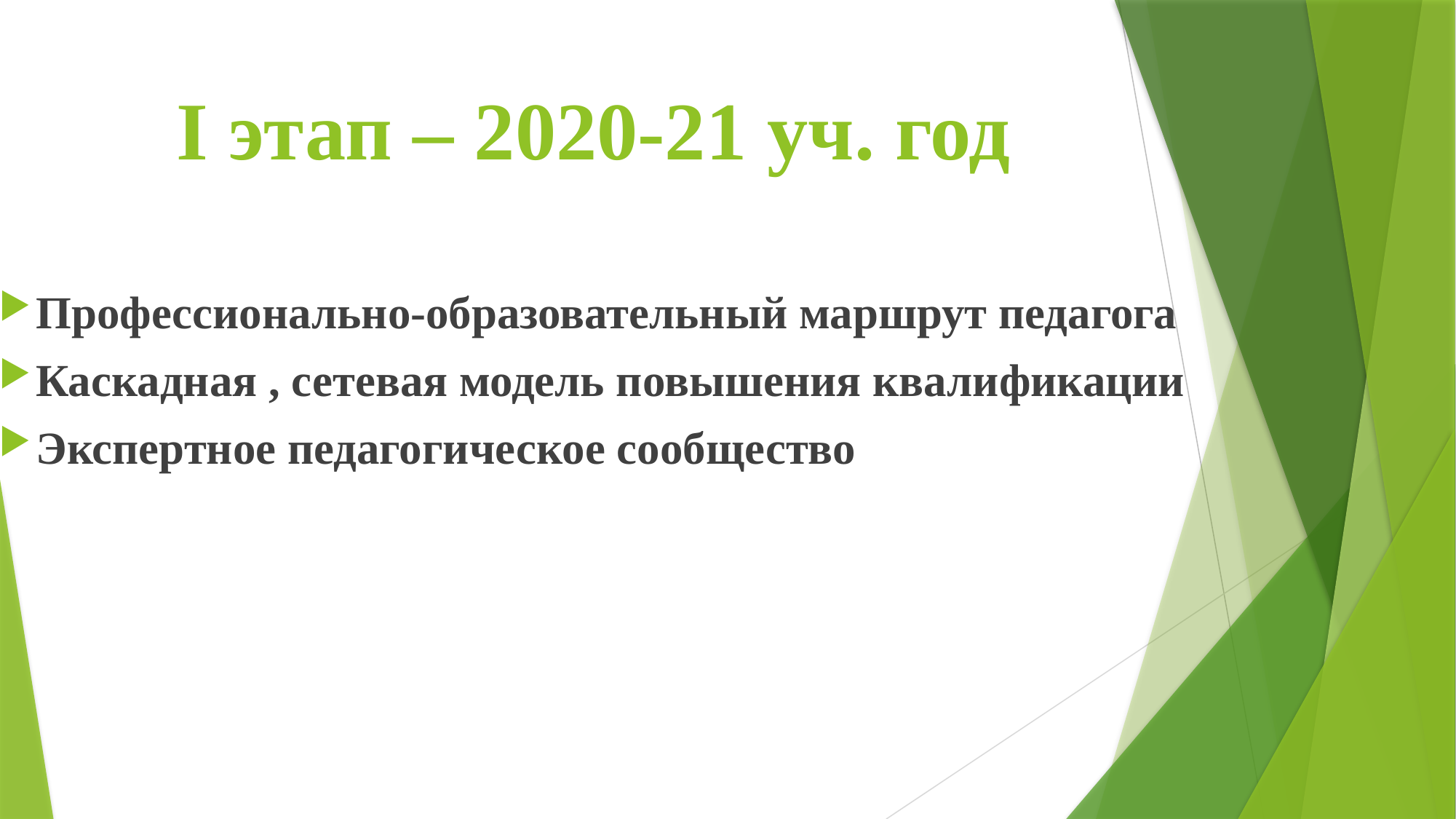

# I этап – 2020-21 уч. год
Профессионально-образовательный маршрут педагога
Каскадная , сетевая модель повышения квалификации
Экспертное педагогическое сообщество